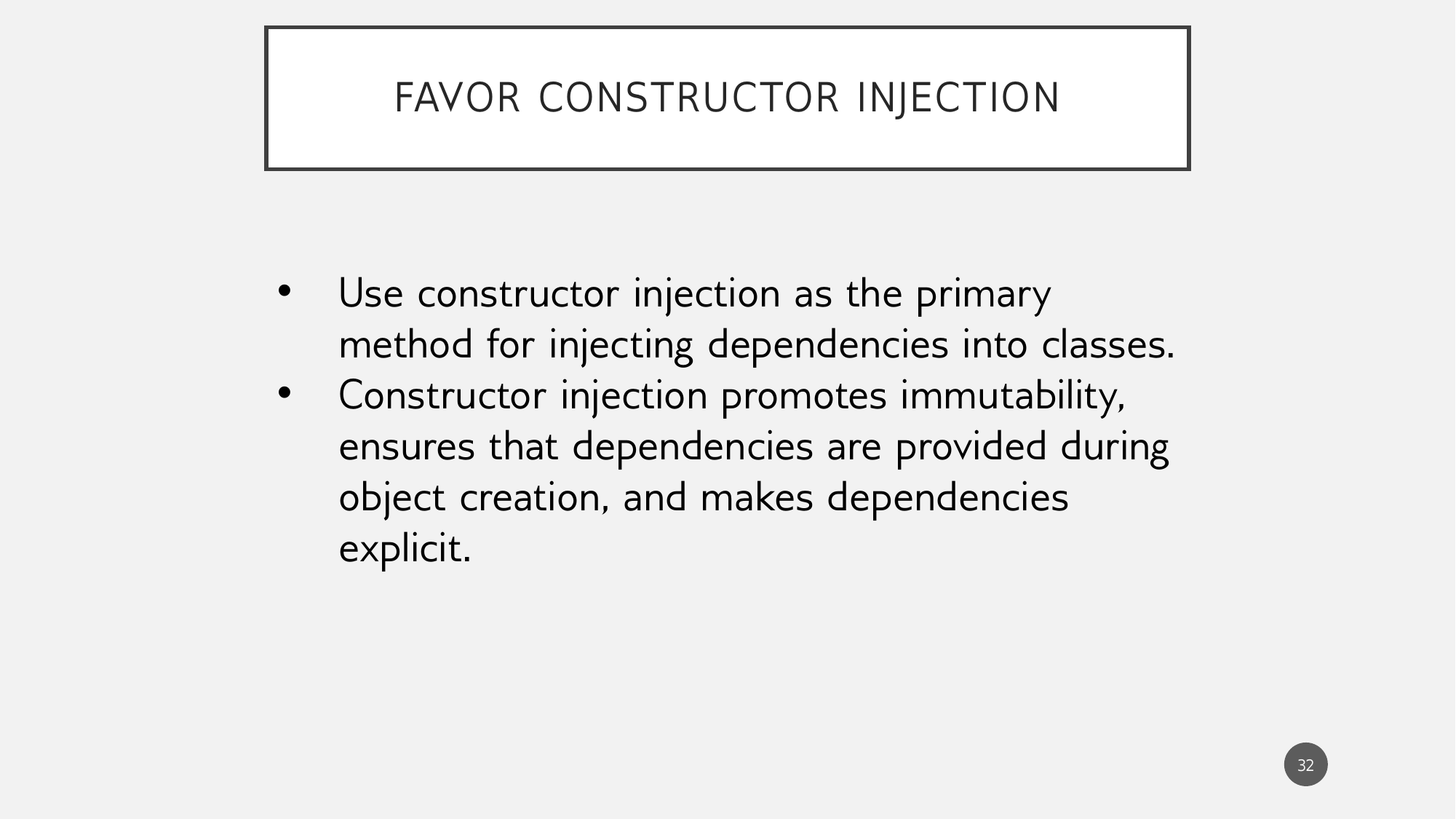

# Favor Constructor Injection
Use constructor injection as the primary method for injecting dependencies into classes.
Constructor injection promotes immutability, ensures that dependencies are provided during object creation, and makes dependencies explicit.

32